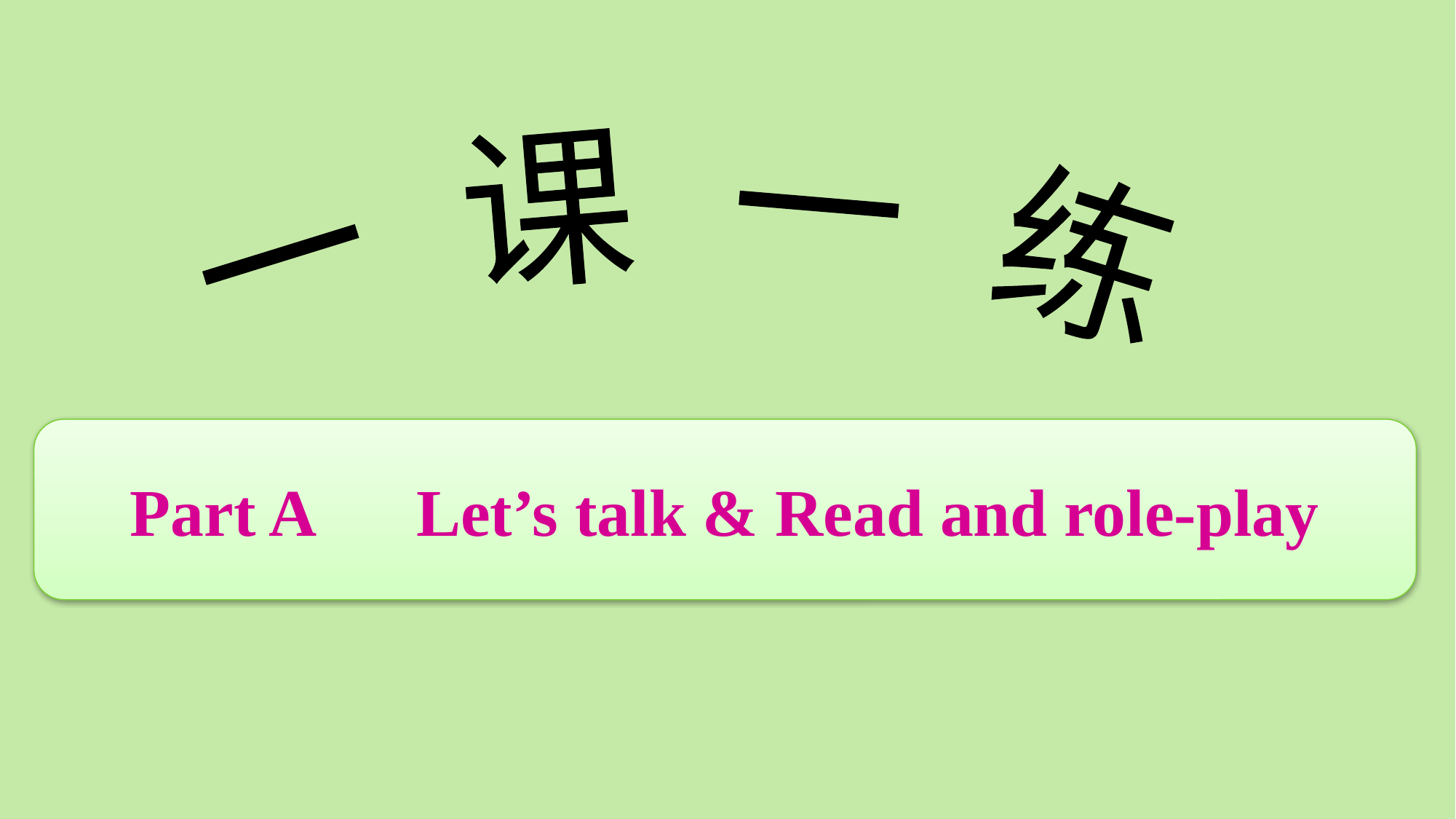

Part A　Let’s talk & Read and role-play